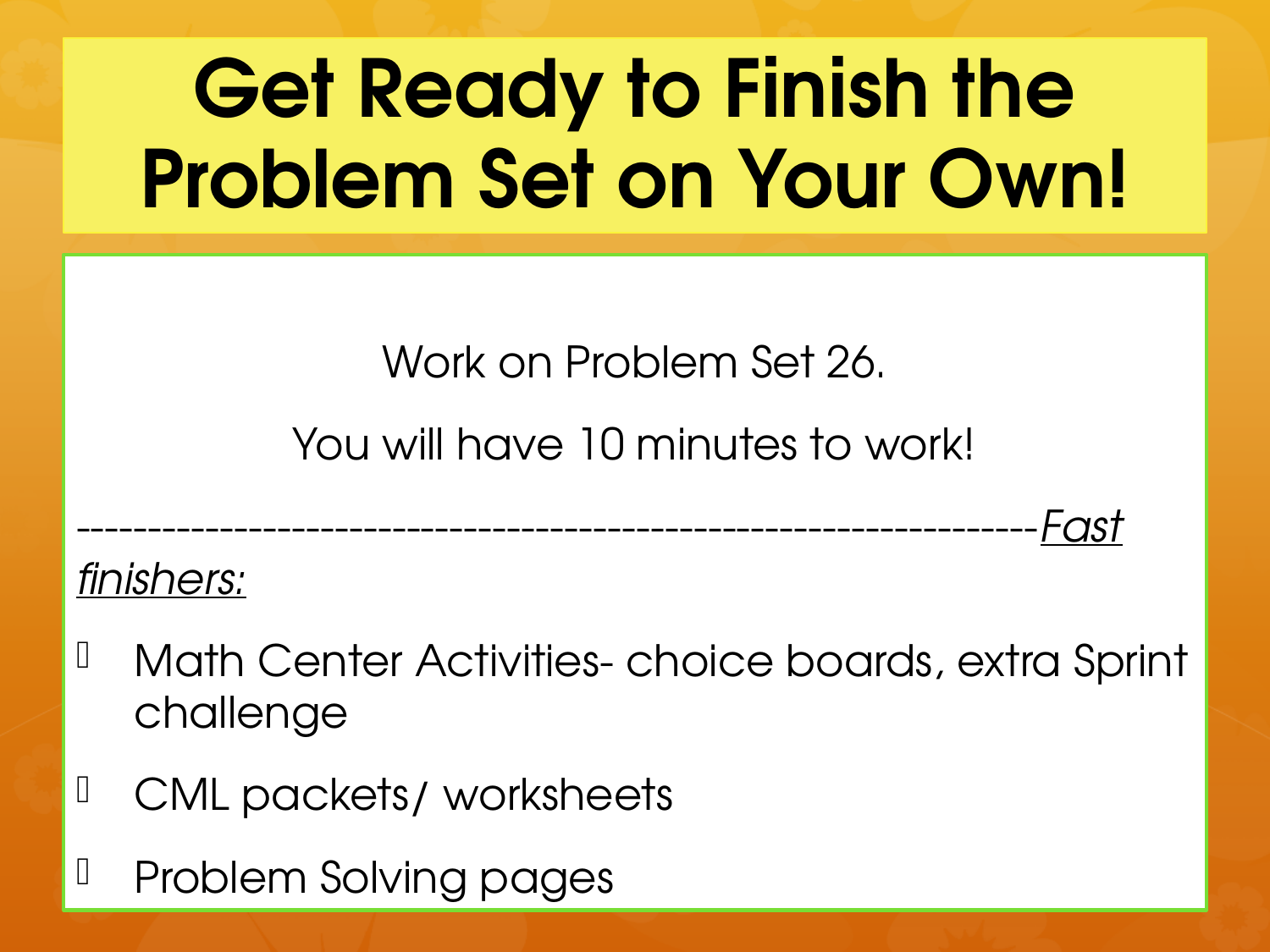

# Get Ready to Finish the Problem Set on Your Own!

Work on Problem Set 26.
You will have 10 minutes to work!
-------------------------------------------------------------------Fast finishers:
Math Center Activities- choice boards, extra Sprint challenge
CML packets/ worksheets
Problem Solving pages

5th Grade Module 4– Lesson 25
K. Clauson